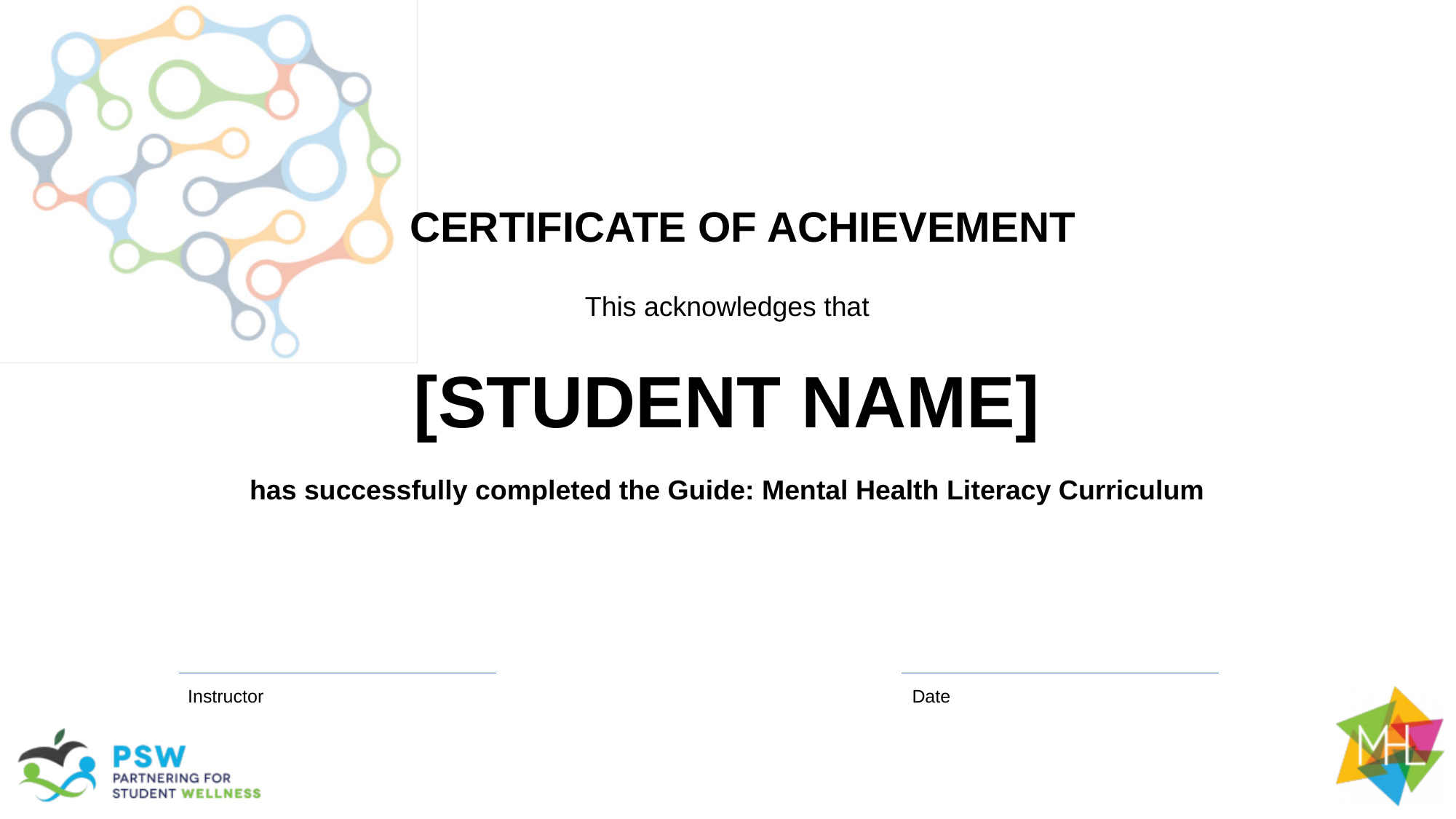

CERTIFICATE OF ACHIEVEMENT
This acknowledges that
[STUDENT NAME]
has successfully completed the Guide: Mental Health Literacy Curriculum
Instructor
Date